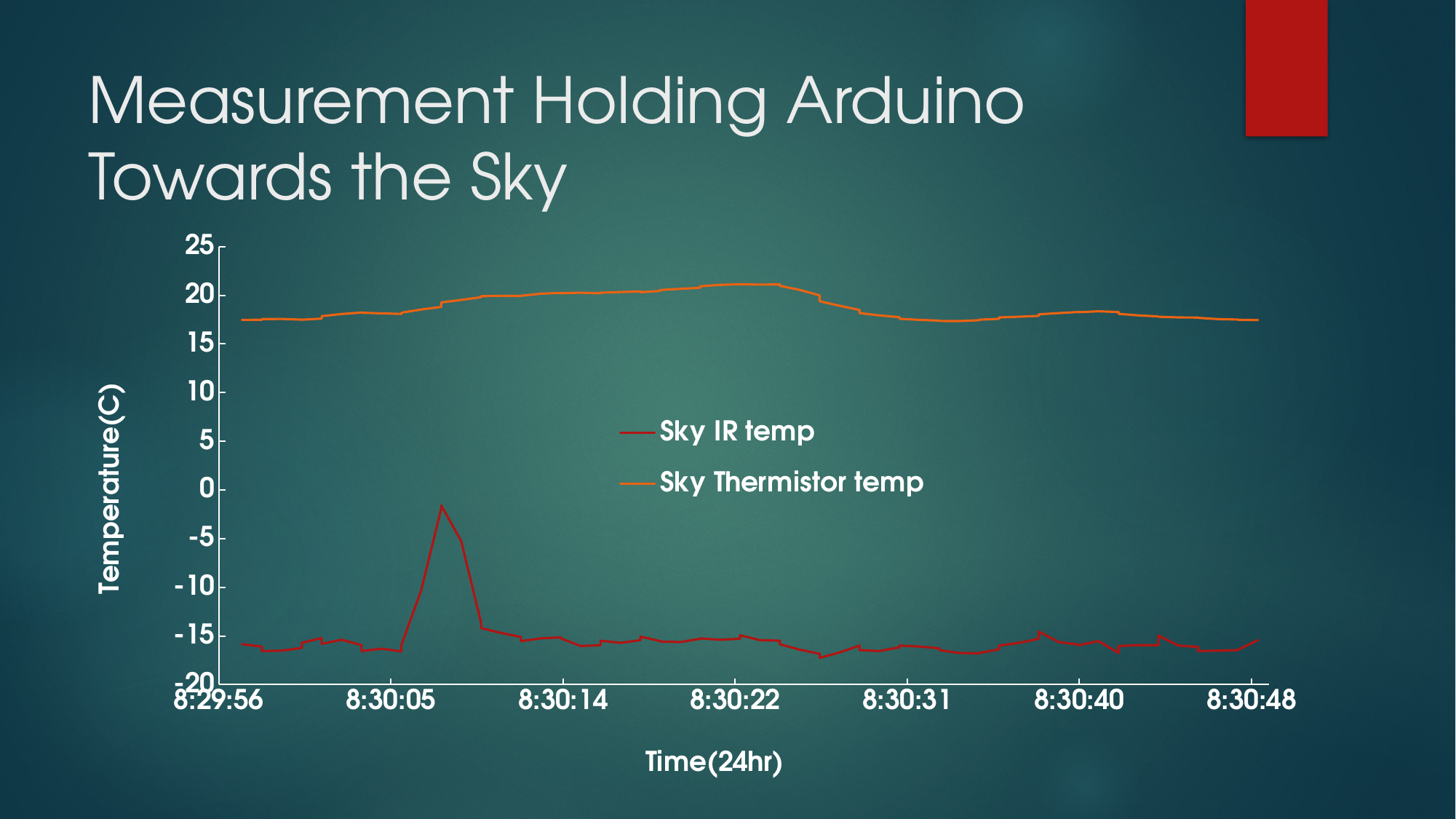

# Measurement Holding Arduino Towards the Sky

### Chart

| Category |  |  |
|---|---|---|